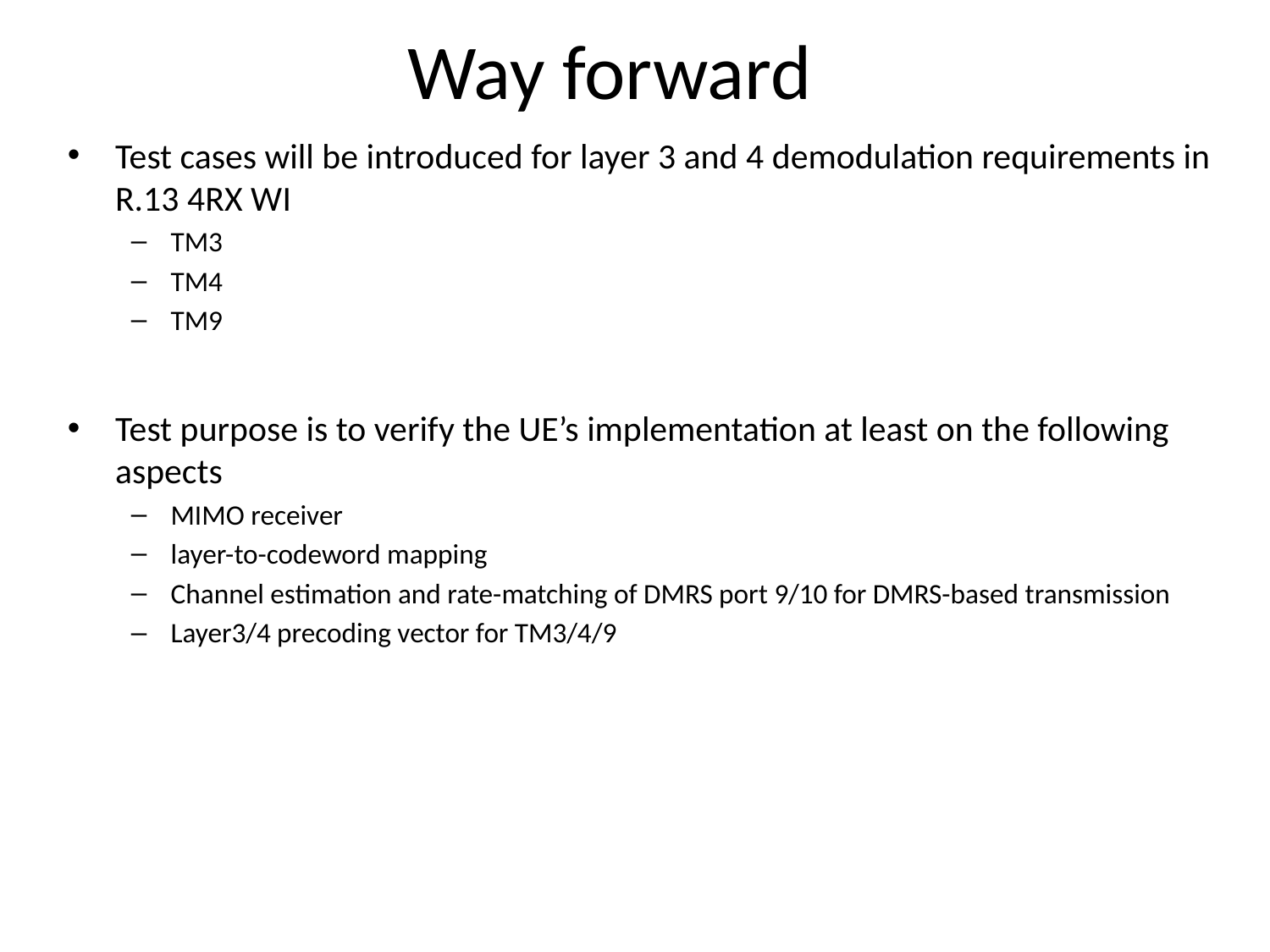

# Way forward
Test cases will be introduced for layer 3 and 4 demodulation requirements in R.13 4RX WI
TM3
TM4
TM9

Test purpose is to verify the UE’s implementation at least on the following aspects
MIMO receiver
layer-to-codeword mapping
Channel estimation and rate-matching of DMRS port 9/10 for DMRS-based transmission
Layer3/4 precoding vector for TM3/4/9